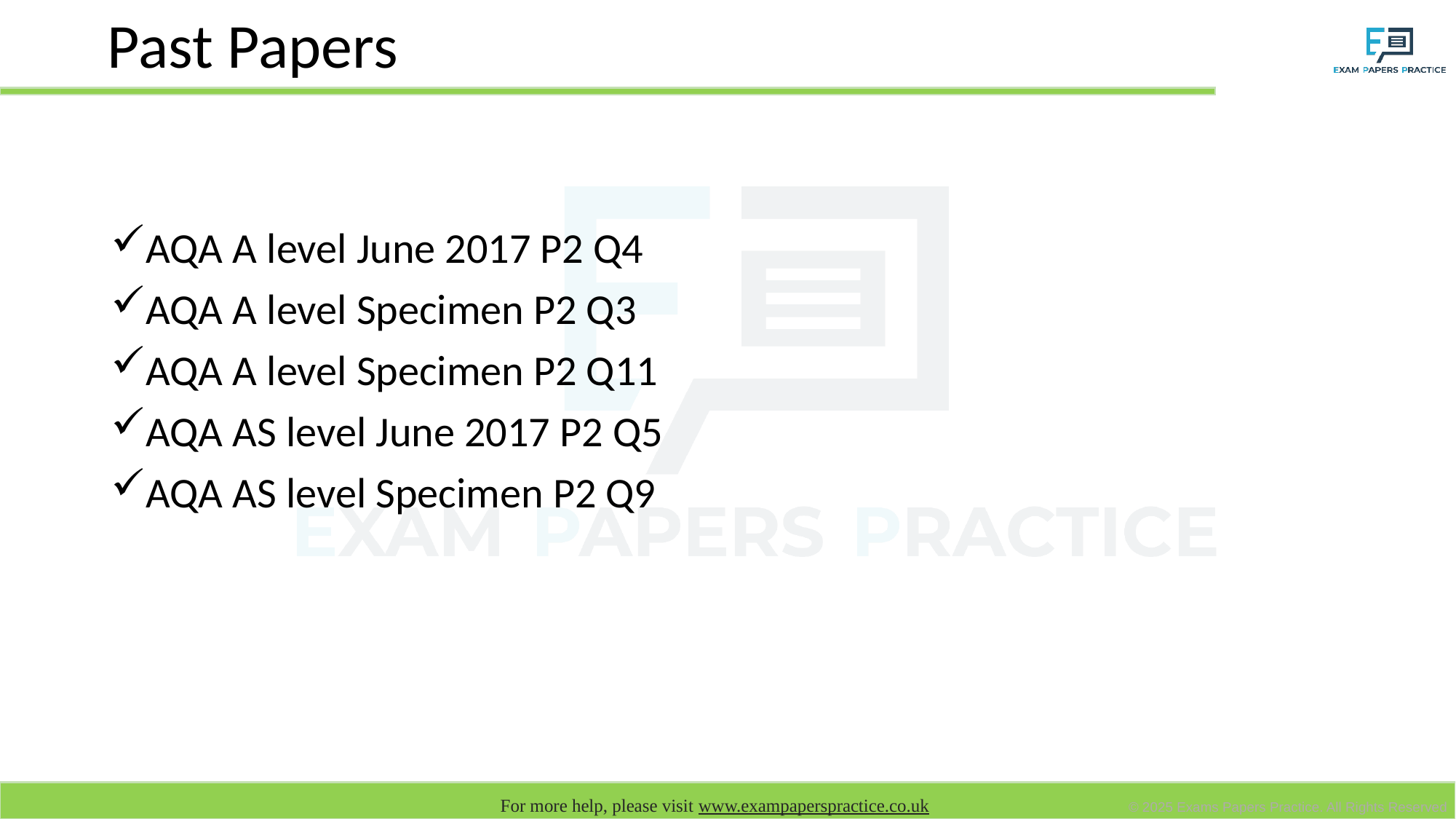

# Past Papers
AQA A level June 2017 P2 Q4
AQA A level Specimen P2 Q3
AQA A level Specimen P2 Q11
AQA AS level June 2017 P2 Q5
AQA AS level Specimen P2 Q9